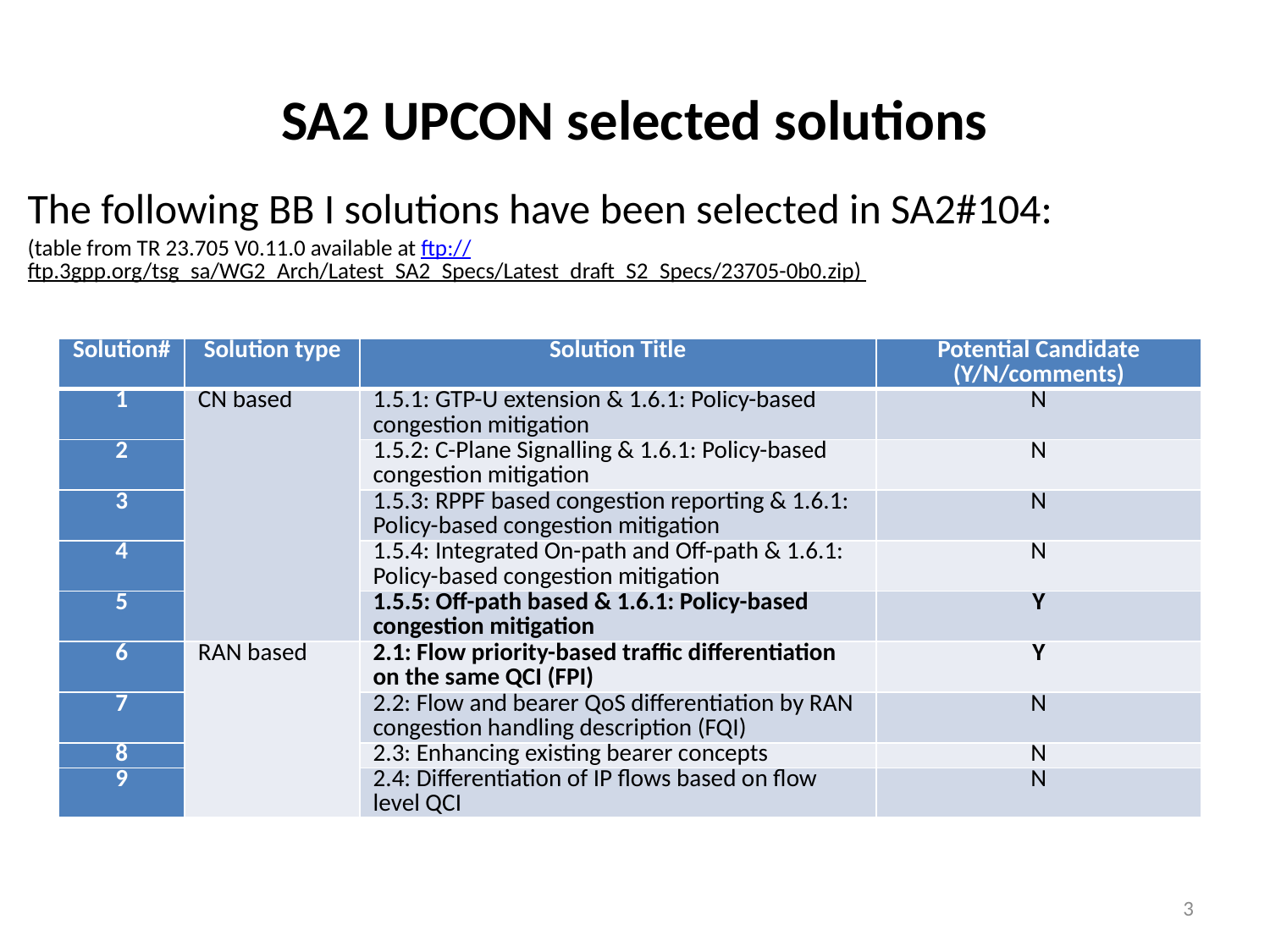

# SA2 UPCON selected solutions
The following BB I solutions have been selected in SA2#104:
(table from TR 23.705 V0.11.0 available at ftp://ftp.3gpp.org/tsg_sa/WG2_Arch/Latest_SA2_Specs/Latest_draft_S2_Specs/23705-0b0.zip)
| Solution# | Solution type | Solution Title | Potential Candidate (Y/N/comments) |
| --- | --- | --- | --- |
| 1 | CN based | 1.5.1: GTP-U extension & 1.6.1: Policy-based congestion mitigation | N |
| 2 |  | 1.5.2: C-Plane Signalling & 1.6.1: Policy-based congestion mitigation | N |
| 3 |  | 1.5.3: RPPF based congestion reporting & 1.6.1: Policy-based congestion mitigation | N |
| 4 |  | 1.5.4: Integrated On-path and Off-path & 1.6.1: Policy-based congestion mitigation | N |
| 5 |  | 1.5.5: Off-path based & 1.6.1: Policy-based congestion mitigation | Y |
| 6 | RAN based | 2.1: Flow priority-based traffic differentiation on the same QCI (FPI) | Y |
| 7 |  | 2.2: Flow and bearer QoS differentiation by RAN congestion handling description (FQI) | N |
| 8 |  | 2.3: Enhancing existing bearer concepts | N |
| 9 |  | 2.4: Differentiation of IP flows based on flow level QCI | N |
3